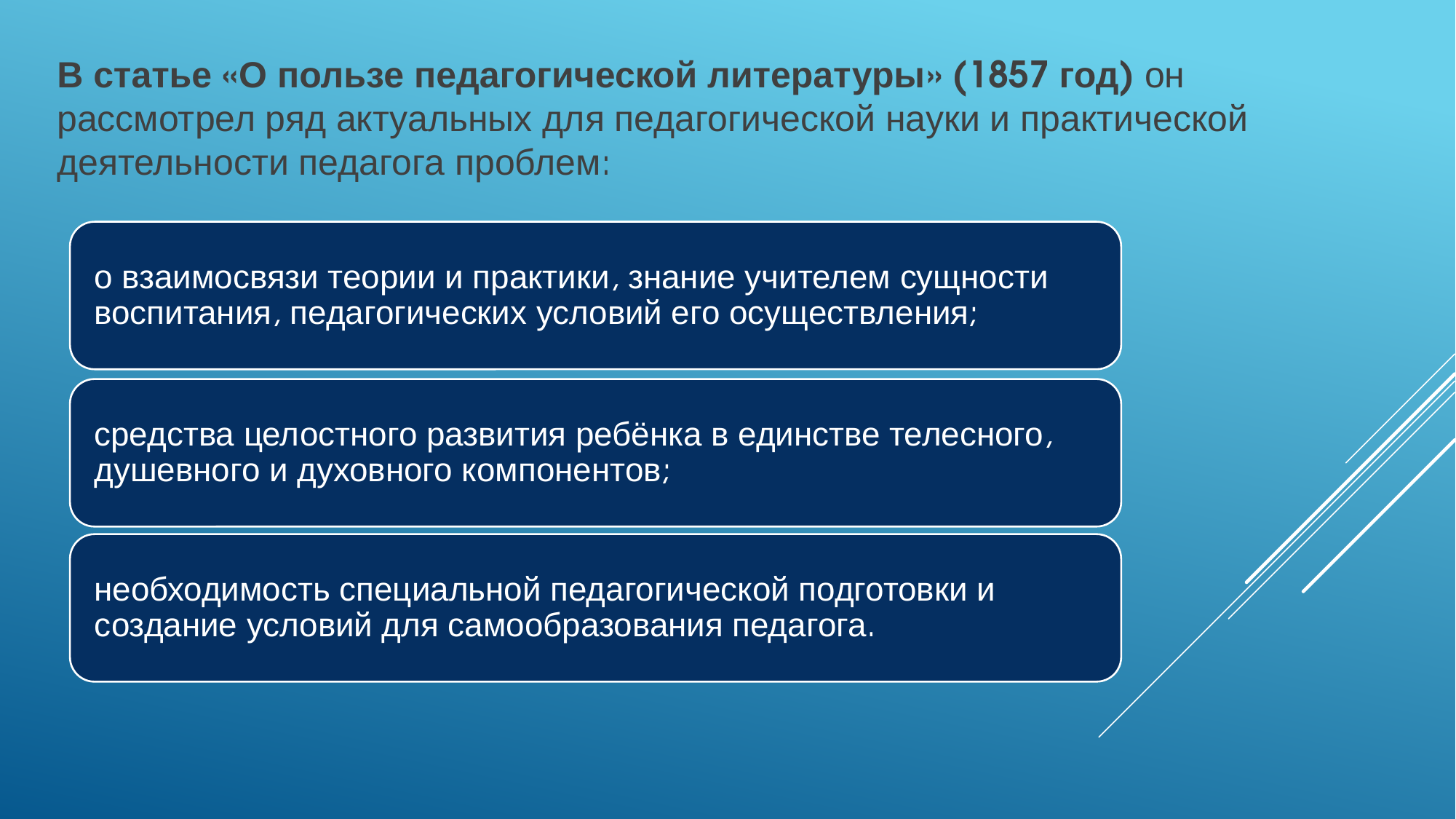

В статье «О пользе педагогической литературы» (1857 год) он рассмотрел ряд актуальных для педагогической науки и практической деятельности педагога проблем:

о взаимосвязи теории и практики, знание учителем сущности воспитания, педагогических условий его осуществления;
средства целостного развития ребёнка в единстве телесного, душевного и духовного компонентов;
необходимость специальной педагогической подготовки и создание условий для самообразования педагога.